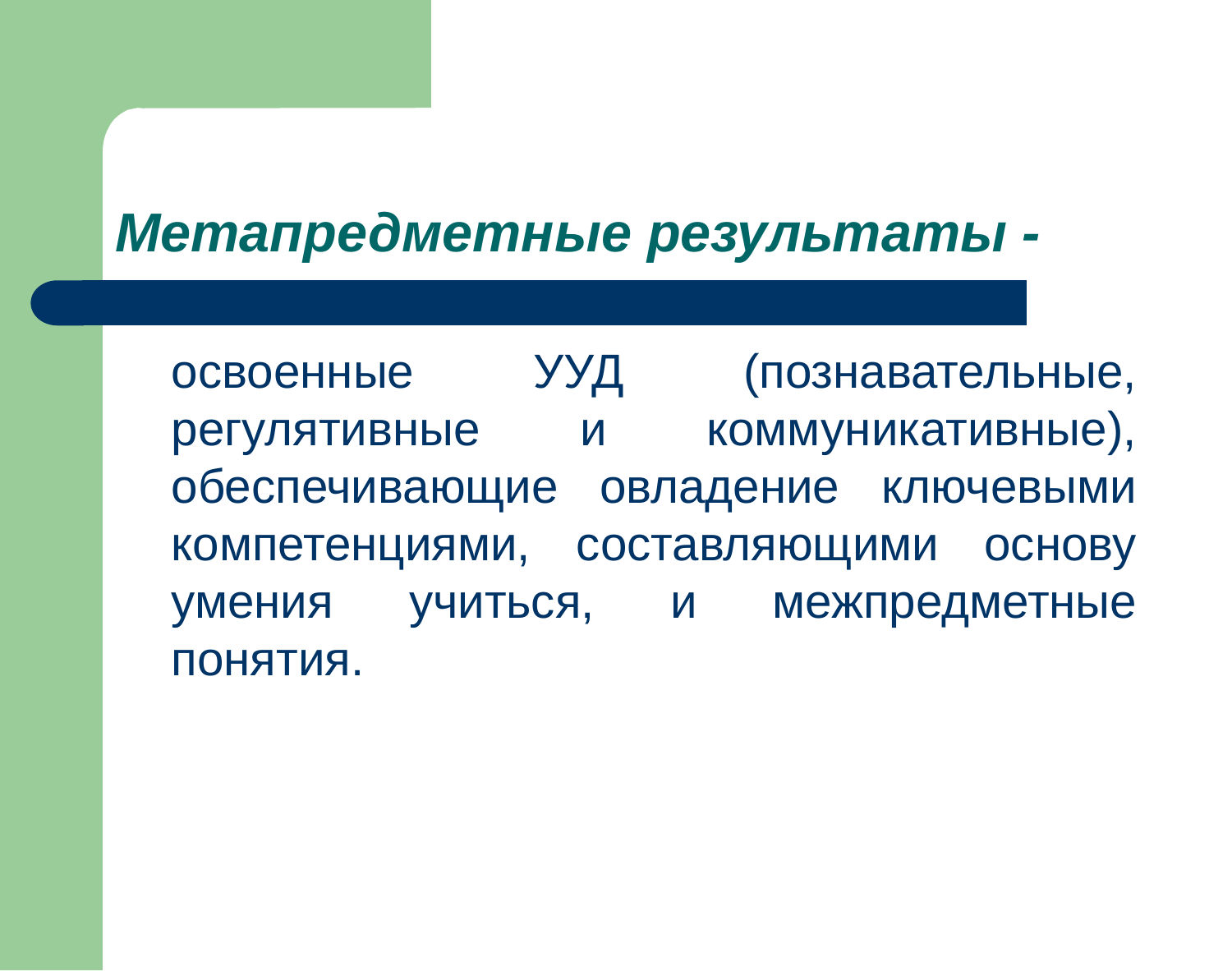

# Метапредметные результаты -
	освоенные УУД (познавательные, регулятивные и коммуникативные), обеспечивающие овладение ключевыми компетенциями, составляющими основу умения учиться, и межпредметные понятия.